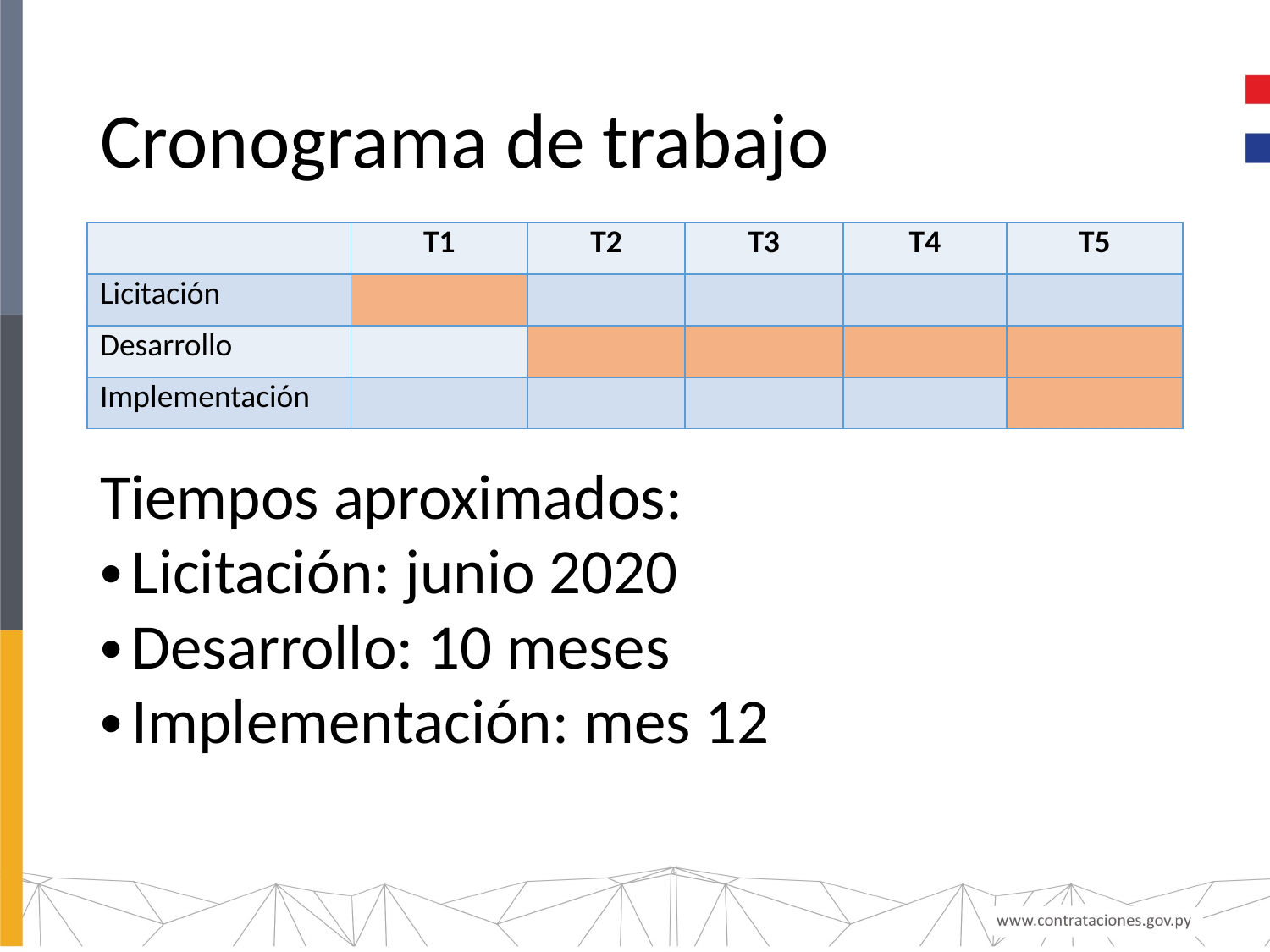

# Cronograma de trabajo
|  | T1 | T2 | T3 | T4 | T5 |
| --- | --- | --- | --- | --- | --- |
| Licitación |  |  |  |  |  |
| Desarrollo |  |  |  |  |  |
| Implementación |  |  |  |  |  |
Tiempos aproximados:
Licitación: junio 2020
Desarrollo: 10 meses
Implementación: mes 12